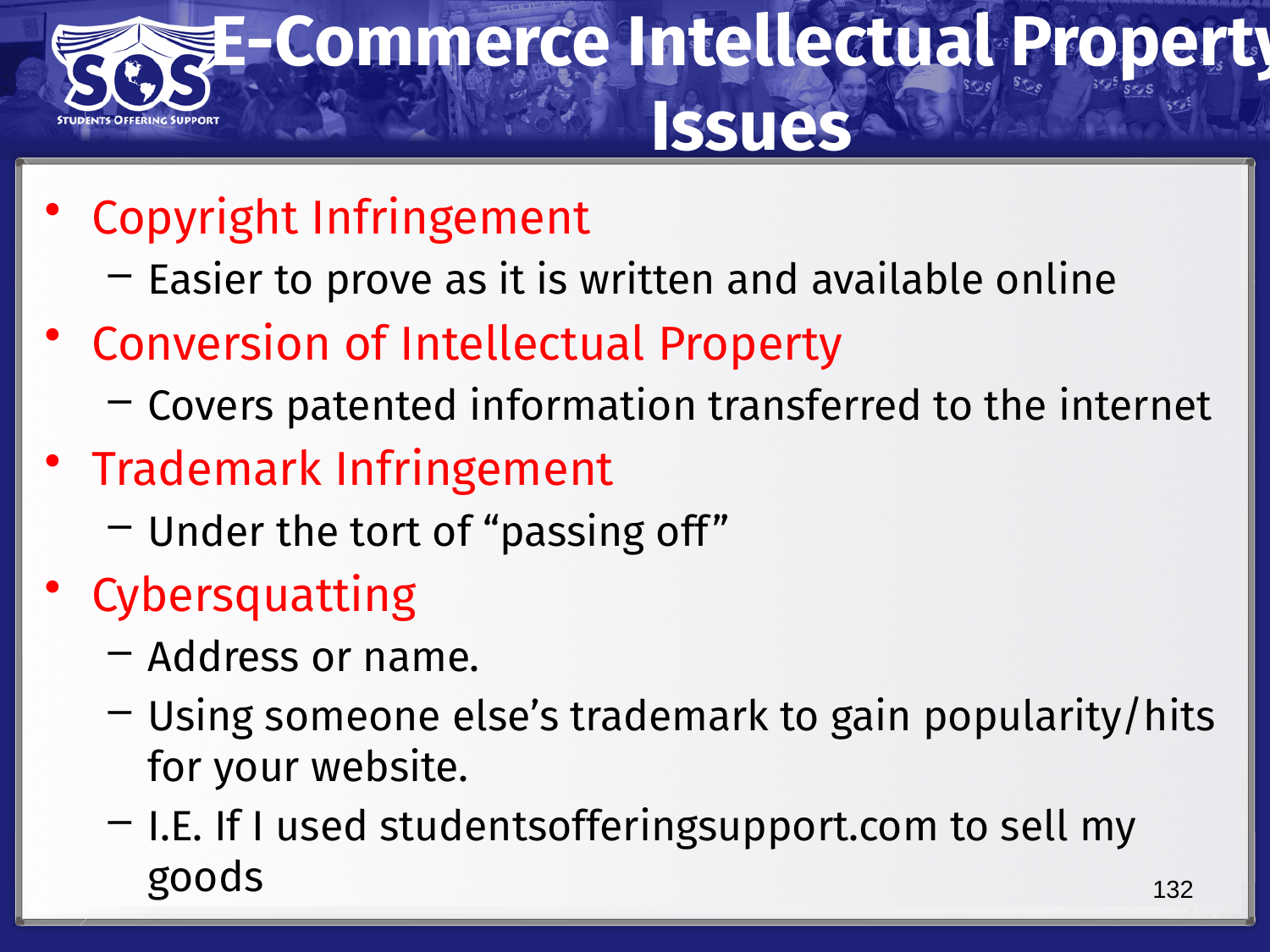

# E-Commerce Intellectual Property Issues
Copyright Infringement
Easier to prove as it is written and available online
Conversion of Intellectual Property
Covers patented information transferred to the internet
Trademark Infringement
Under the tort of “passing off”
Cybersquatting
Address or name.
Using someone else’s trademark to gain popularity/hits for your website.
I.E. If I used studentsofferingsupport.com to sell my goods

132